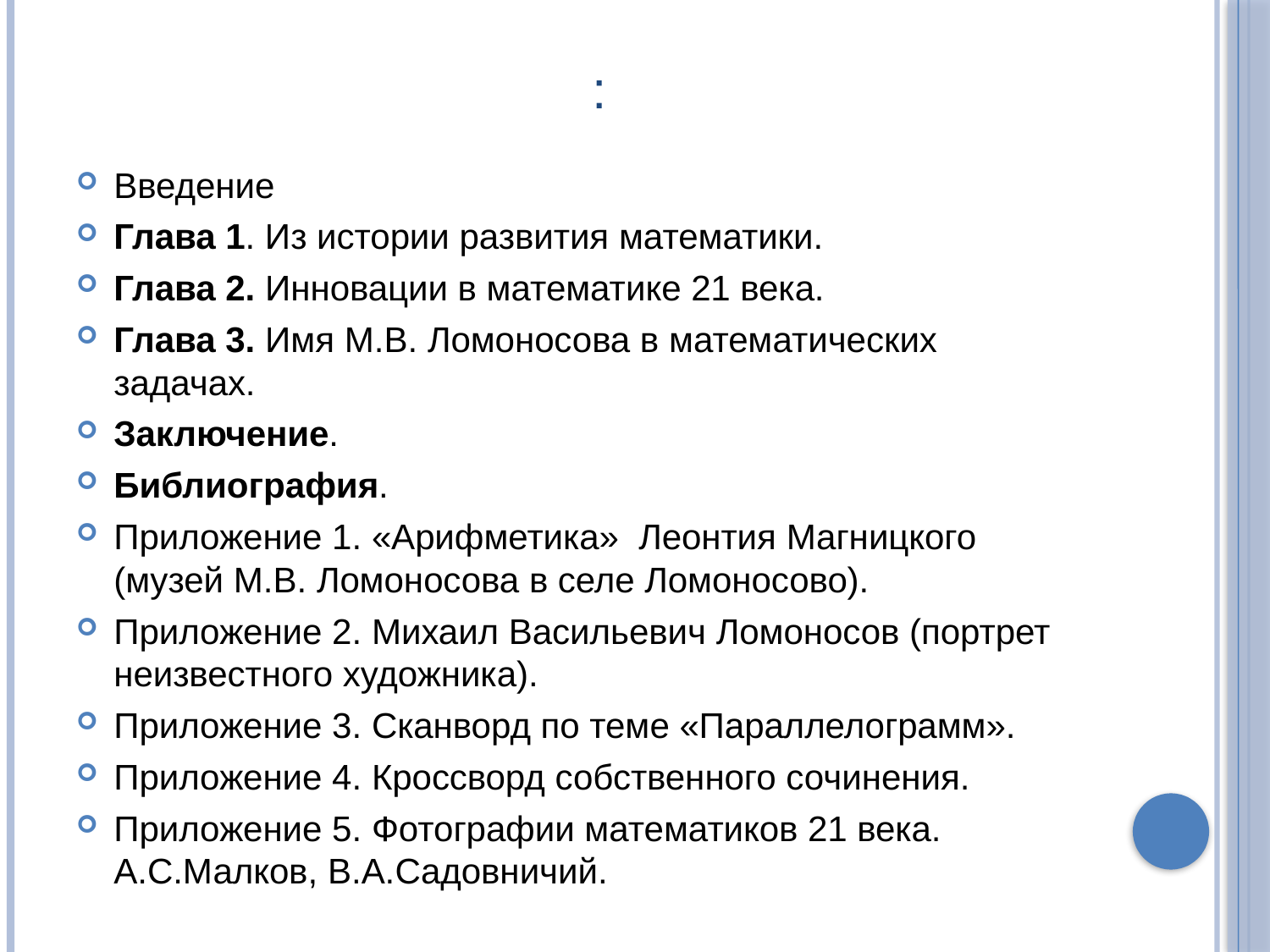

# :
Введение
Глава 1. Из истории развития математики.
Глава 2. Инновации в математике 21 века.
Глава 3. Имя М.В. Ломоносова в математических задачах.
Заключение.
Библиография.
Приложение 1. «Арифметика»  Леонтия Магницкого (музей М.В. Ломоносова в селе Ломоносово).
Приложение 2. Михаил Васильевич Ломоносов (портрет неизвестного художника).
Приложение 3. Сканворд по теме «Параллелограмм».
Приложение 4. Кроссворд собственного сочинения.
Приложение 5. Фотографии математиков 21 века. А.С.Малков, В.А.Садовничий.